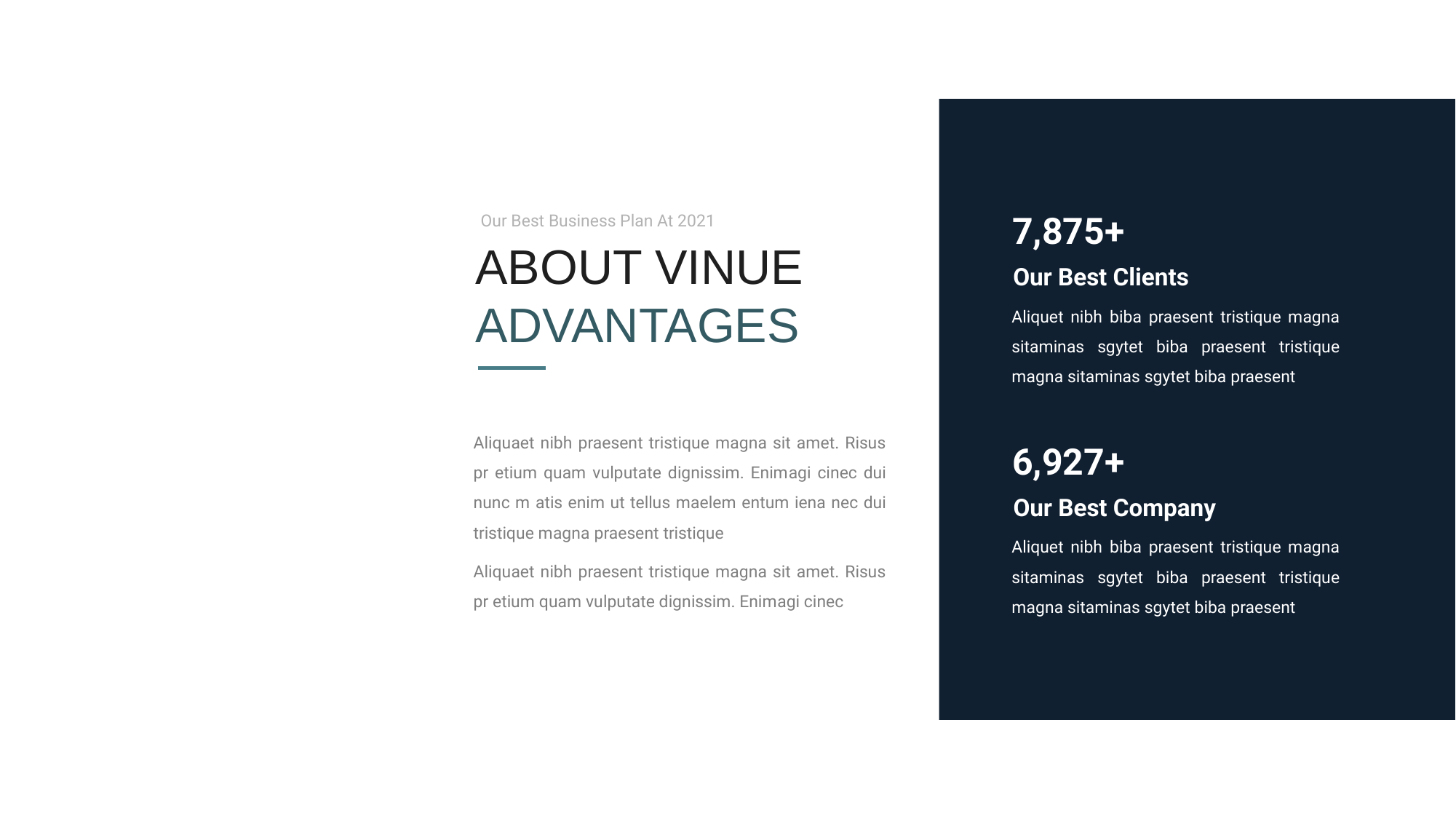

7,875+
Our Best Business Plan At 2021
ABOUT VINUE ADVANTAGES
Our Best Clients
Aliquet nibh biba praesent tristique magna sitaminas sgytet biba praesent tristique magna sitaminas sgytet biba praesent
Aliquaet nibh praesent tristique magna sit amet. Risus pr etium quam vulputate dignissim. Enimagi cinec dui nunc m atis enim ut tellus maelem entum iena nec dui tristique magna praesent tristique
6,927+
Our Best Company
Aliquet nibh biba praesent tristique magna sitaminas sgytet biba praesent tristique magna sitaminas sgytet biba praesent
Aliquaet nibh praesent tristique magna sit amet. Risus pr etium quam vulputate dignissim. Enimagi cinec